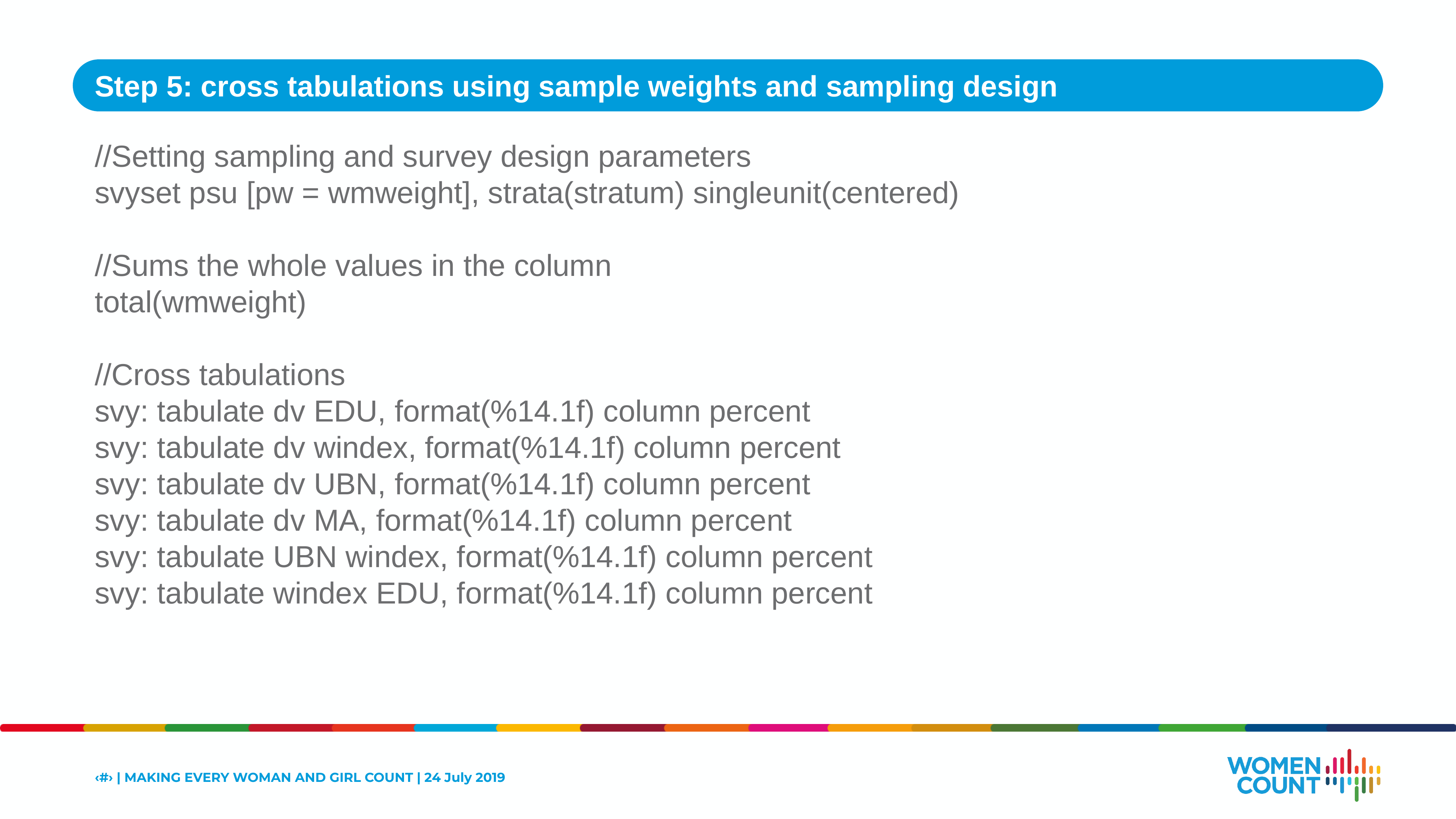

Step 5: cross tabulations using sample weights and sampling design
//Setting sampling and survey design parameters
svyset psu [pw = wmweight], strata(stratum) singleunit(centered)

//Sums the whole values in the column
total(wmweight)

//Cross tabulations
svy: tabulate dv EDU, format(%14.1f) column percent
svy: tabulate dv windex, format(%14.1f) column percent
svy: tabulate dv UBN, format(%14.1f) column percent
svy: tabulate dv MA, format(%14.1f) column percent
svy: tabulate UBN windex, format(%14.1f) column percent
svy: tabulate windex EDU, format(%14.1f) column percent
‹#› | MAKING EVERY WOMAN AND GIRL COUNT | 24 July 2019